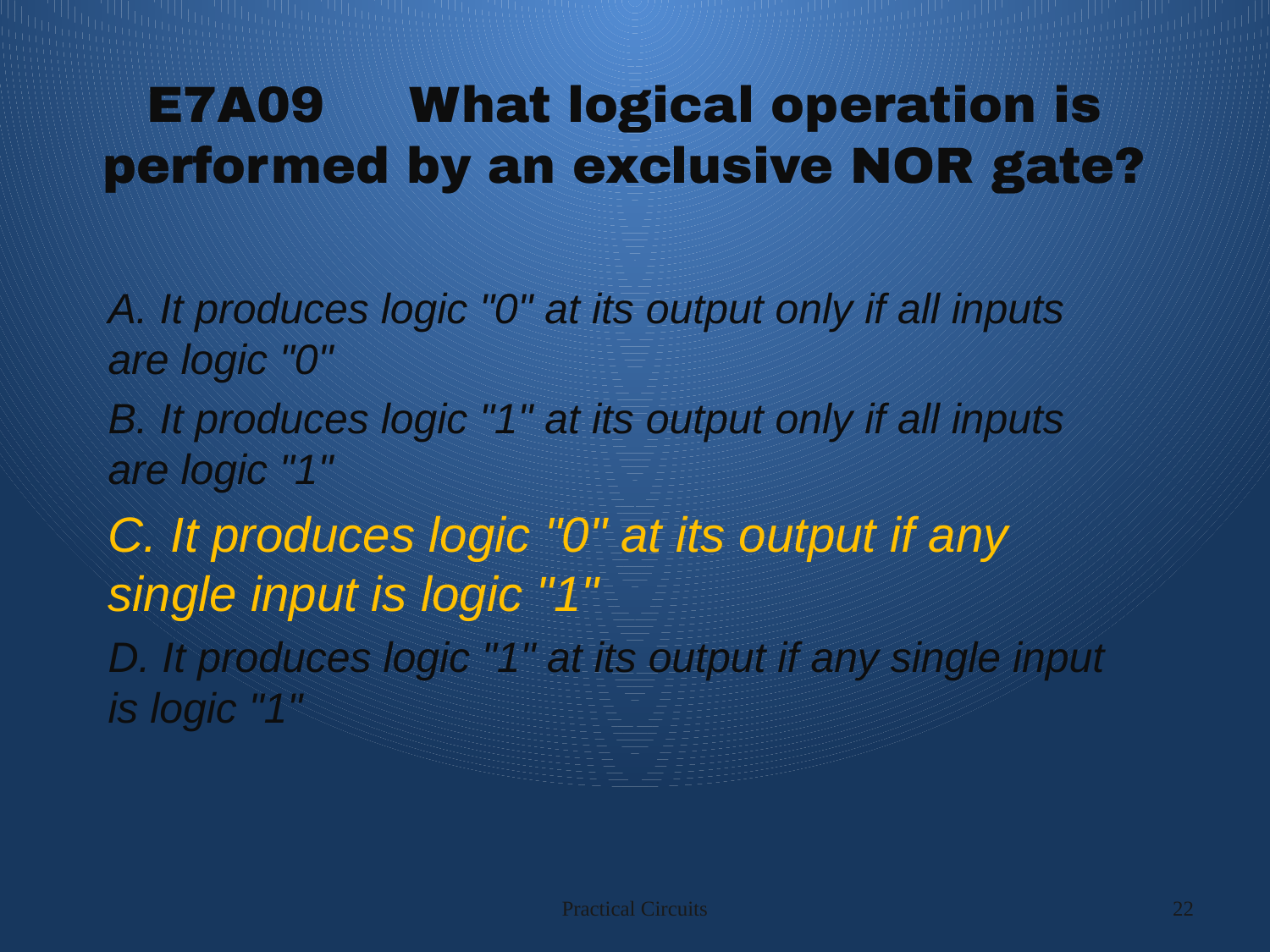

# E7A09     What logical operation is performed by an exclusive NOR gate?
A. It produces logic "0" at its output only if all inputs are logic "0"
B. It produces logic "1" at its output only if all inputs are logic "1"
C. It produces logic "0" at its output if any single input is logic "1"
D. It produces logic "1" at its output if any single input is logic "1"
Practical Circuits
22